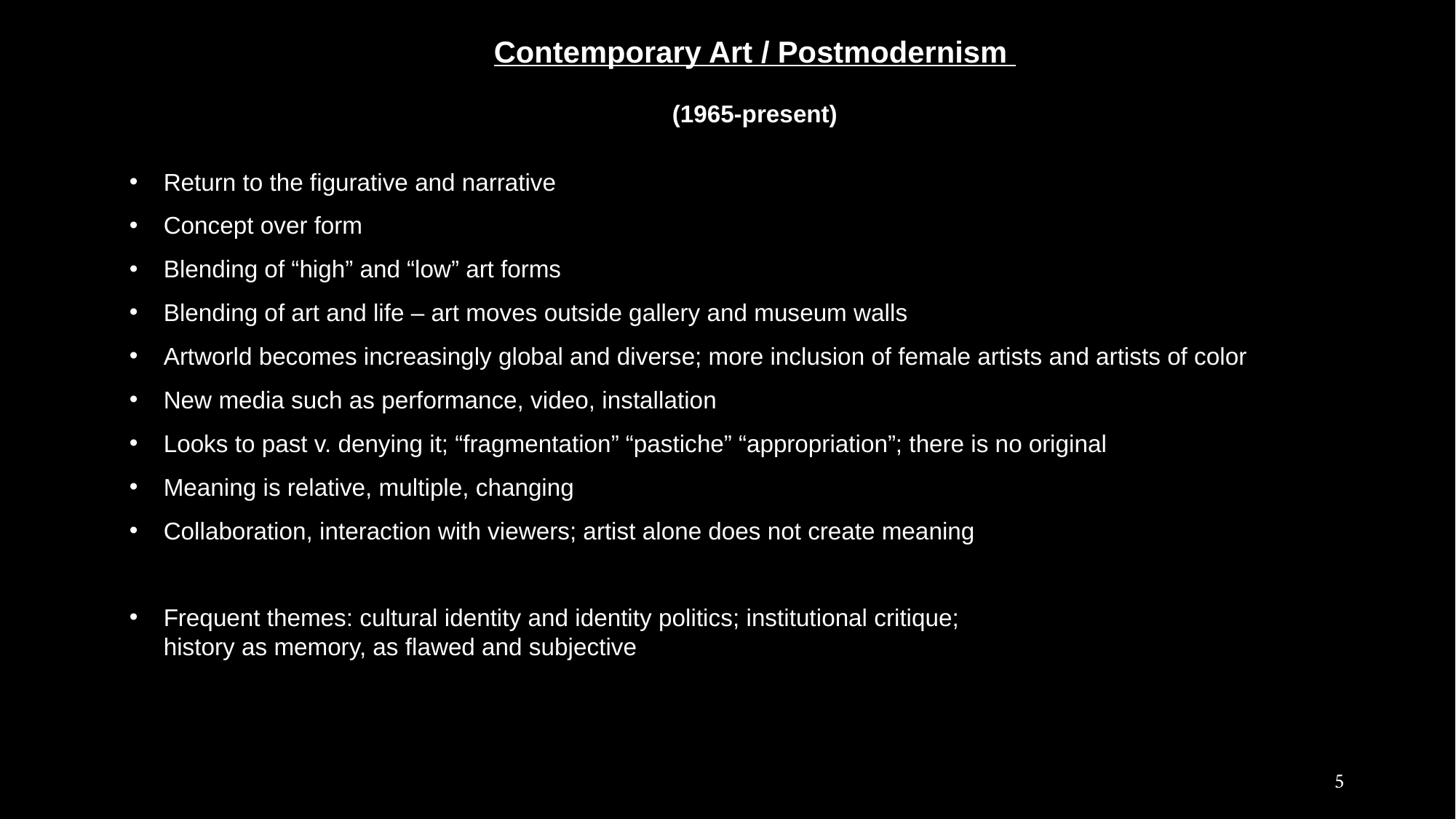

Contemporary Art / Postmodernism

(1965-present)
Return to the figurative and narrative
Concept over form
Blending of “high” and “low” art forms
Blending of art and life – art moves outside gallery and museum walls
Artworld becomes increasingly global and diverse; more inclusion of female artists and artists of color
New media such as performance, video, installation
Looks to past v. denying it; “fragmentation” “pastiche” “appropriation”; there is no original
Meaning is relative, multiple, changing
Collaboration, interaction with viewers; artist alone does not create meaning

Frequent themes: cultural identity and identity politics; institutional critique;
	history as memory, as flawed and subjective
5